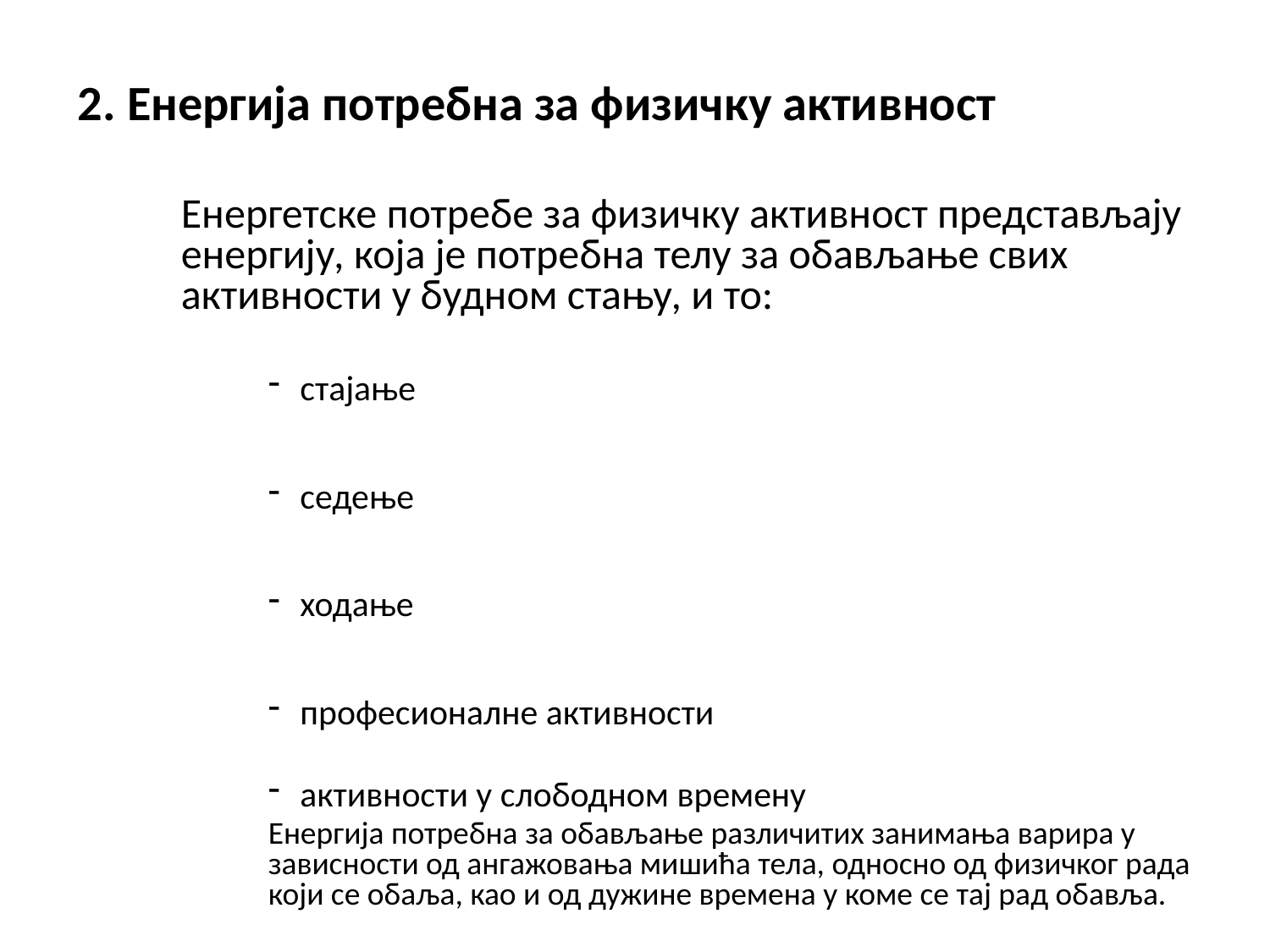

2. Енергија потребна за физичку активност

	Енергетске потребе за физичку активност представљају енергију, која је потребна телу за обављање свих активности у будном стању, и то:

стајање

седење

ходање

професионалне активности

активности у слободном времену
Енергија потребна за обављање различитих занимања варира у зависности од ангажовања мишића тела, односно од физичког рада који се обаља, као и од дужине времена у коме се тај рад обавља.